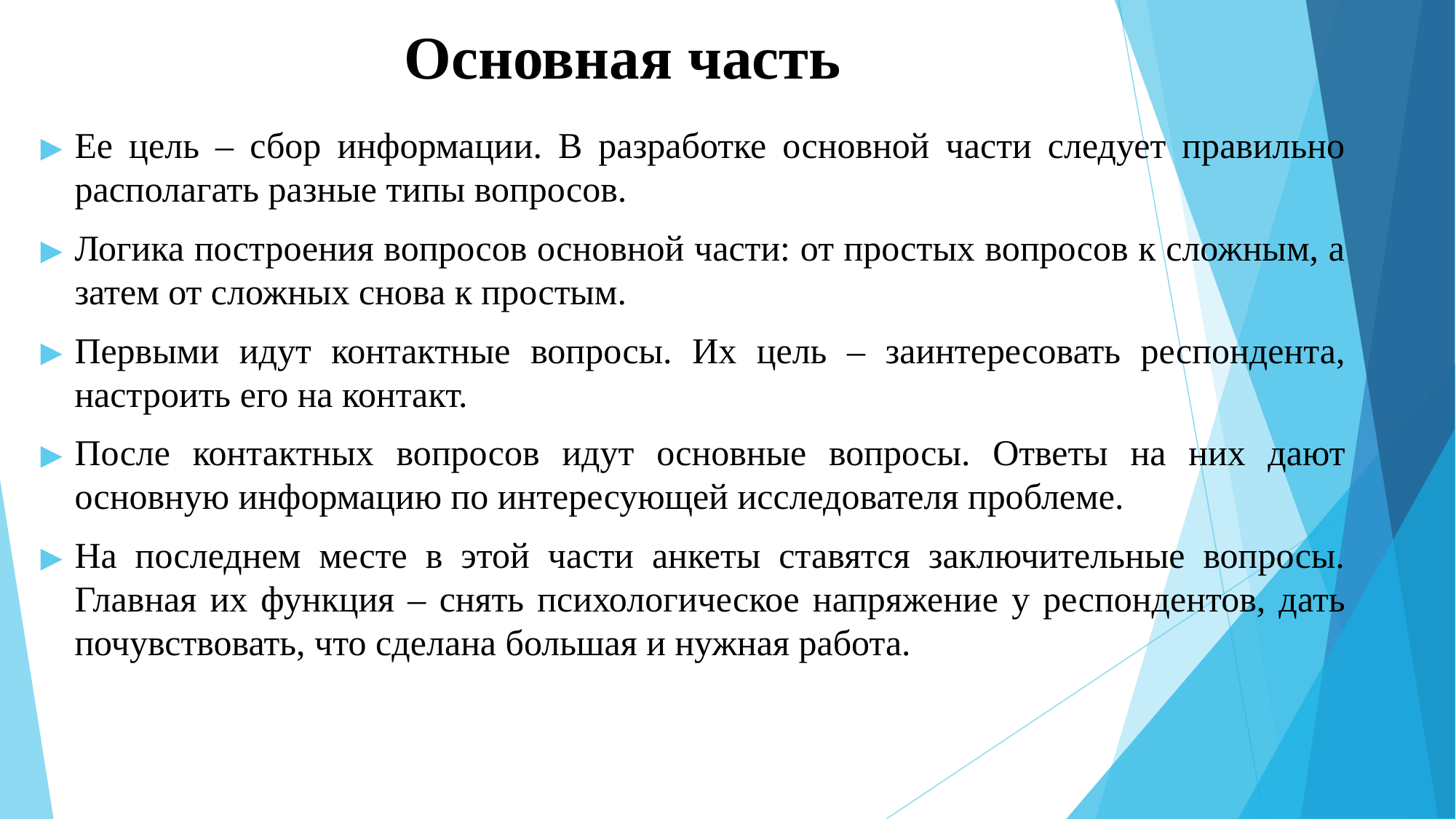

# Основная часть
Ее цель – сбор информации. В разработке основной части следует правильно располагать разные типы вопросов.
Логика построения вопросов основной части: от простых вопросов к сложным, а затем от сложных снова к простым.
Первыми идут контактные вопросы. Их цель – заинтересовать респондента, настроить его на контакт.
После контактных вопросов идут основные вопросы. Ответы на них дают основную информацию по интересующей исследователя проблеме.
На последнем месте в этой части анкеты ставятся заключительные вопросы. Главная их функция – снять психологическое напряжение у респондентов, дать почувствовать, что сделана большая и нужная работа.